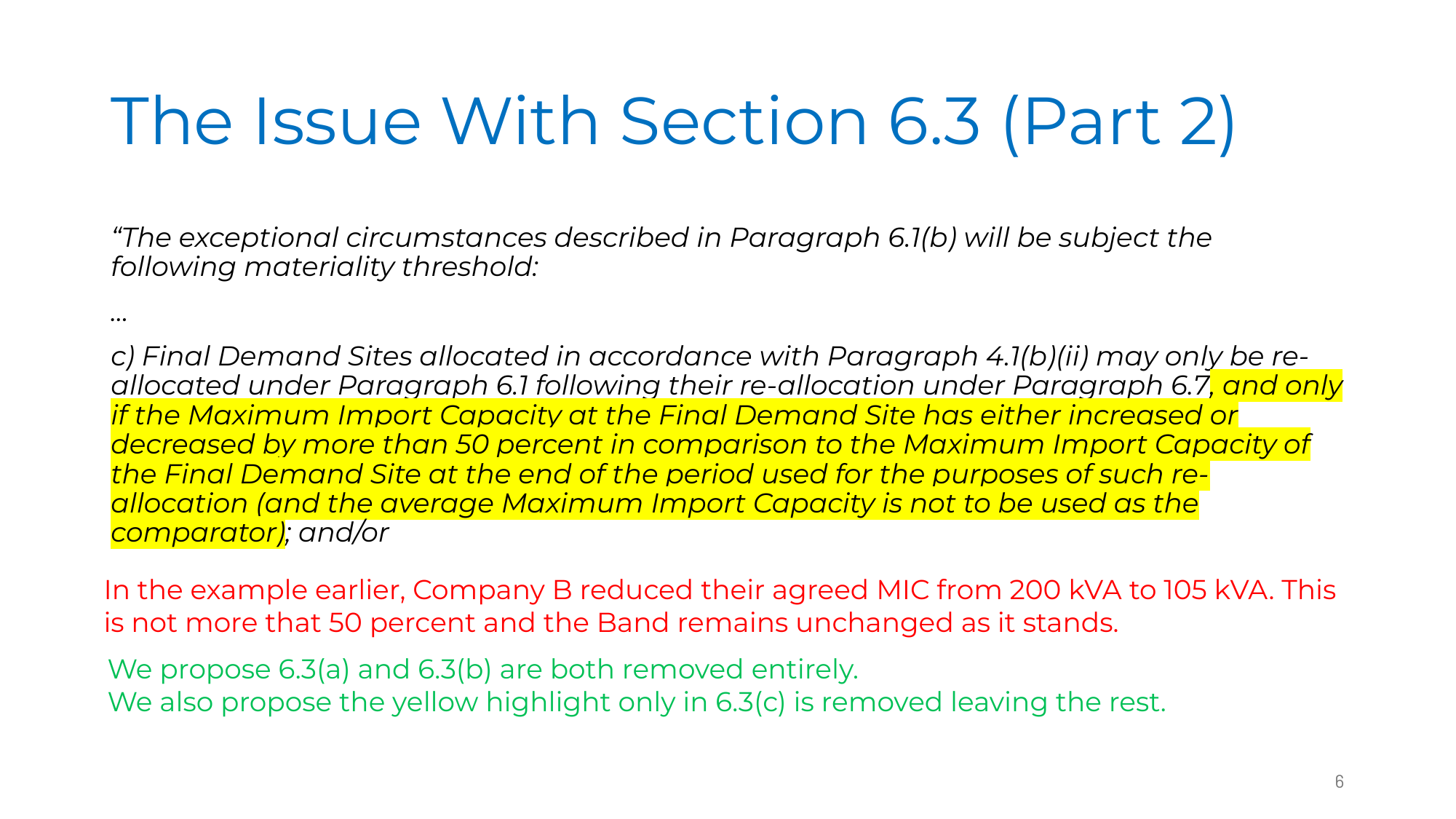

# The Issue With Section 6.3 (Part 2)
“The exceptional circumstances described in Paragraph 6.1(b) will be subject the following materiality threshold:
…
c) Final Demand Sites allocated in accordance with Paragraph 4.1(b)(ii) may only be re-allocated under Paragraph 6.1 following their re-allocation under Paragraph 6.7, and only if the Maximum Import Capacity at the Final Demand Site has either increased or decreased by more than 50 percent in comparison to the Maximum Import Capacity of the Final Demand Site at the end of the period used for the purposes of such re-allocation (and the average Maximum Import Capacity is not to be used as the comparator); and/or
In the example earlier, Company B reduced their agreed MIC from 200 kVA to 105 kVA. This is not more that 50 percent and the Band remains unchanged as it stands.
We propose 6.3(a) and 6.3(b) are both removed entirely.
We also propose the yellow highlight only in 6.3(c) is removed leaving the rest.
6